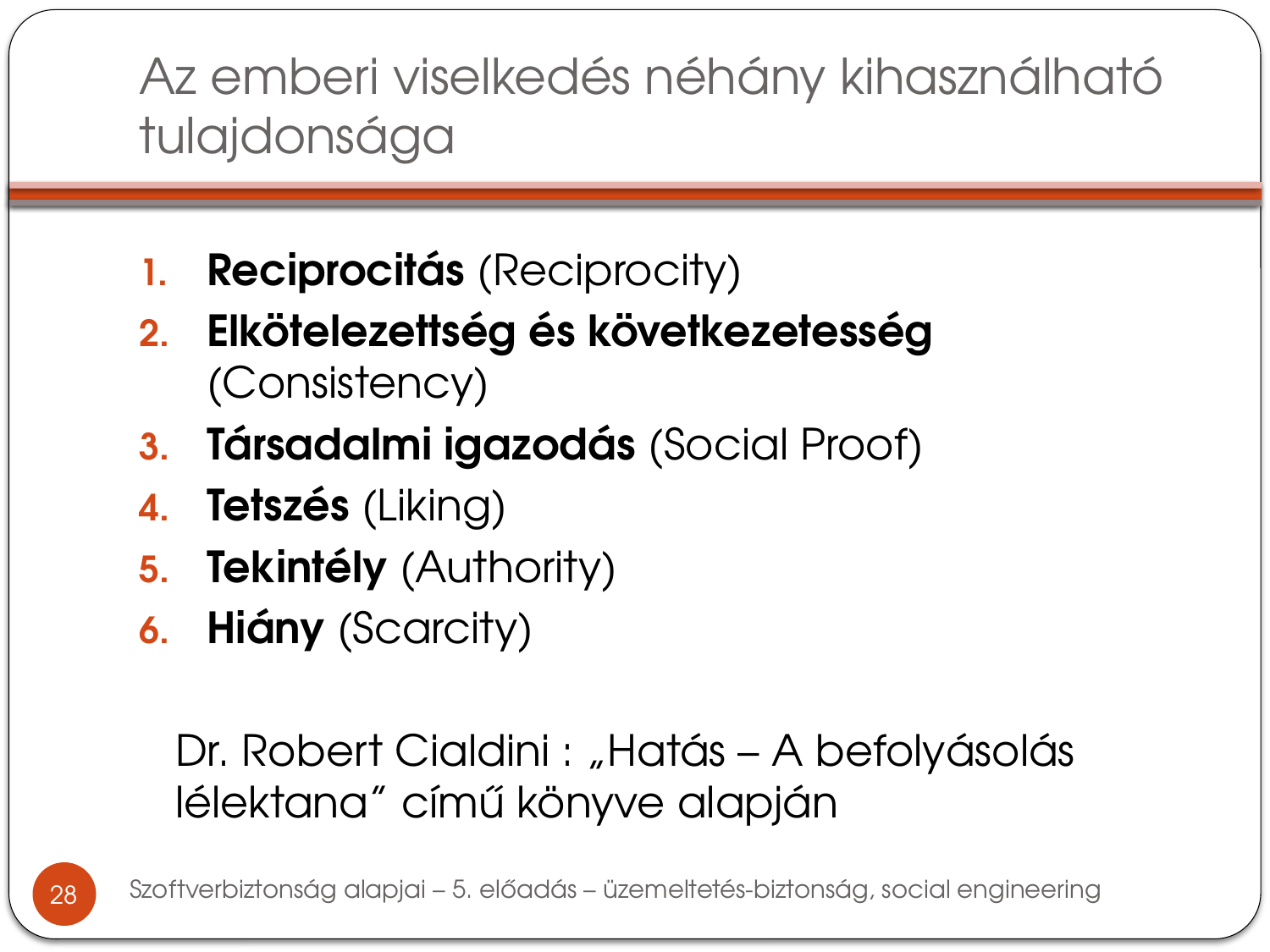

# Az emberi viselkedés néhány kihasználható tulajdonsága
Reciprocitás (Reciprocity)
Elkötelezettség és következetesség (Consistency)
Társadalmi igazodás (Social Proof)
Tetszés (Liking)
Tekintély (Authority)
Hiány (Scarcity)

	Dr. Robert Cialdini : „Hatás – A befolyásolás lélektana” című könyve alapján

Szoftverbiztonság alapjai – 5. előadás – üzemeltetés-biztonság, social engineering
28